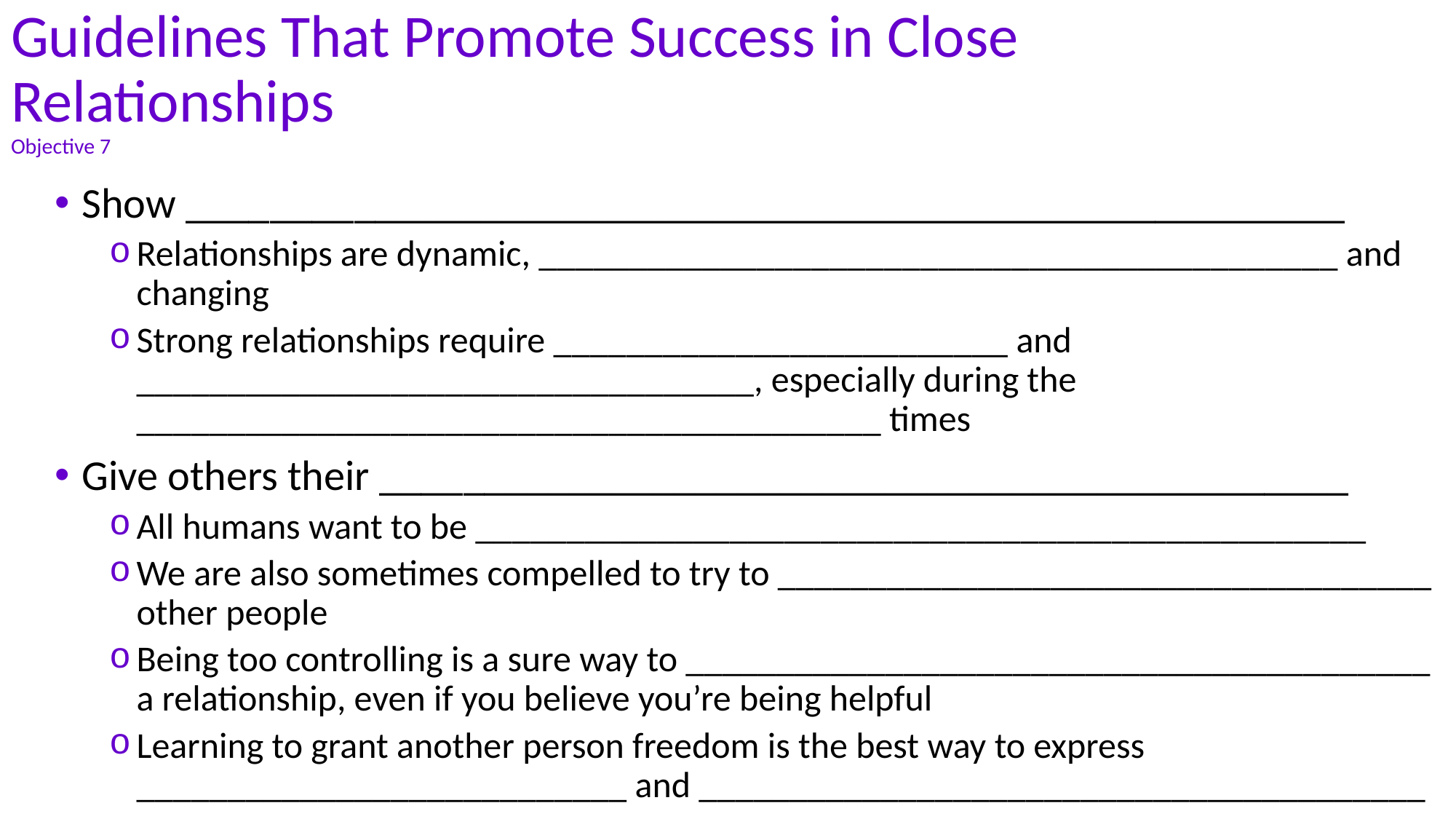

Guidelines That Promote Success in Close Relationships
Objective 7
Show _______________________________________________________
Relationships are dynamic, ____________________________________________ and changing
Strong relationships require _________________________ and __________________________________, especially during the _________________________________________ times
Give others their ______________________________________________
All humans want to be _________________________________________________
We are also sometimes compelled to try to ____________________________________ other people
Being too controlling is a sure way to _________________________________________ a relationship, even if you believe you’re being helpful
Learning to grant another person freedom is the best way to express ___________________________ and ________________________________________